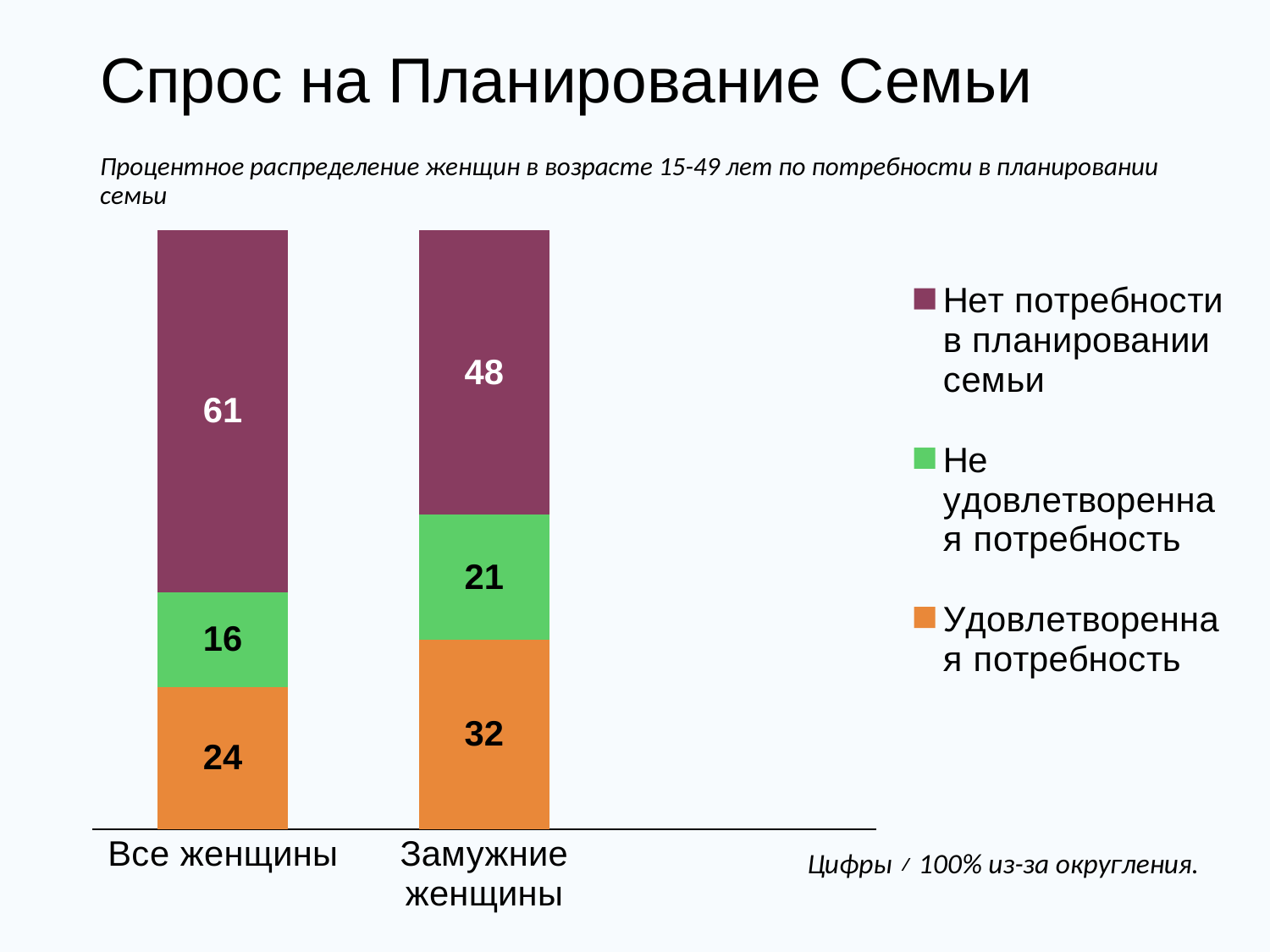

# Спрос на Планирование Семьи
Процентное распределение женщин в возрасте 15-49 лет по потребности в планировании семьи

### Chart

| Category | Удовлетворенная потребность | Не удовлетворенная потребность | Нет потребности в планировании семьи |
|---|---|---|---|
| Все женщины | 24.0 | 16.0 | 61.0 |
| Замужние женщины | 32.0 | 21.0 | 48.0 |